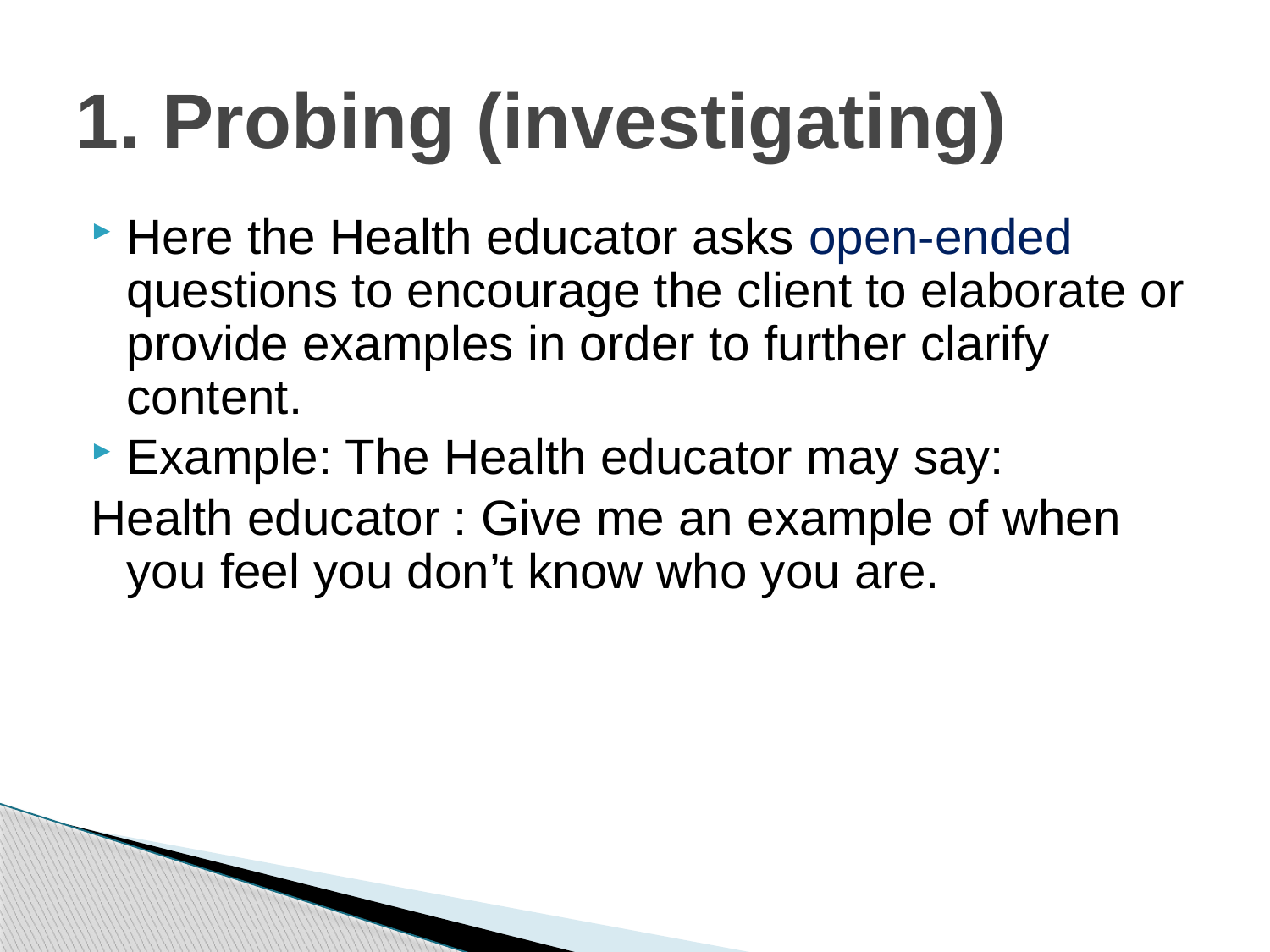

# 1. Probing (investigating)
Here the Health educator asks open-ended questions to encourage the client to elaborate or provide examples in order to further clarify content.
Example: The Health educator may say:
Health educator : Give me an example of when you feel you don’t know who you are.